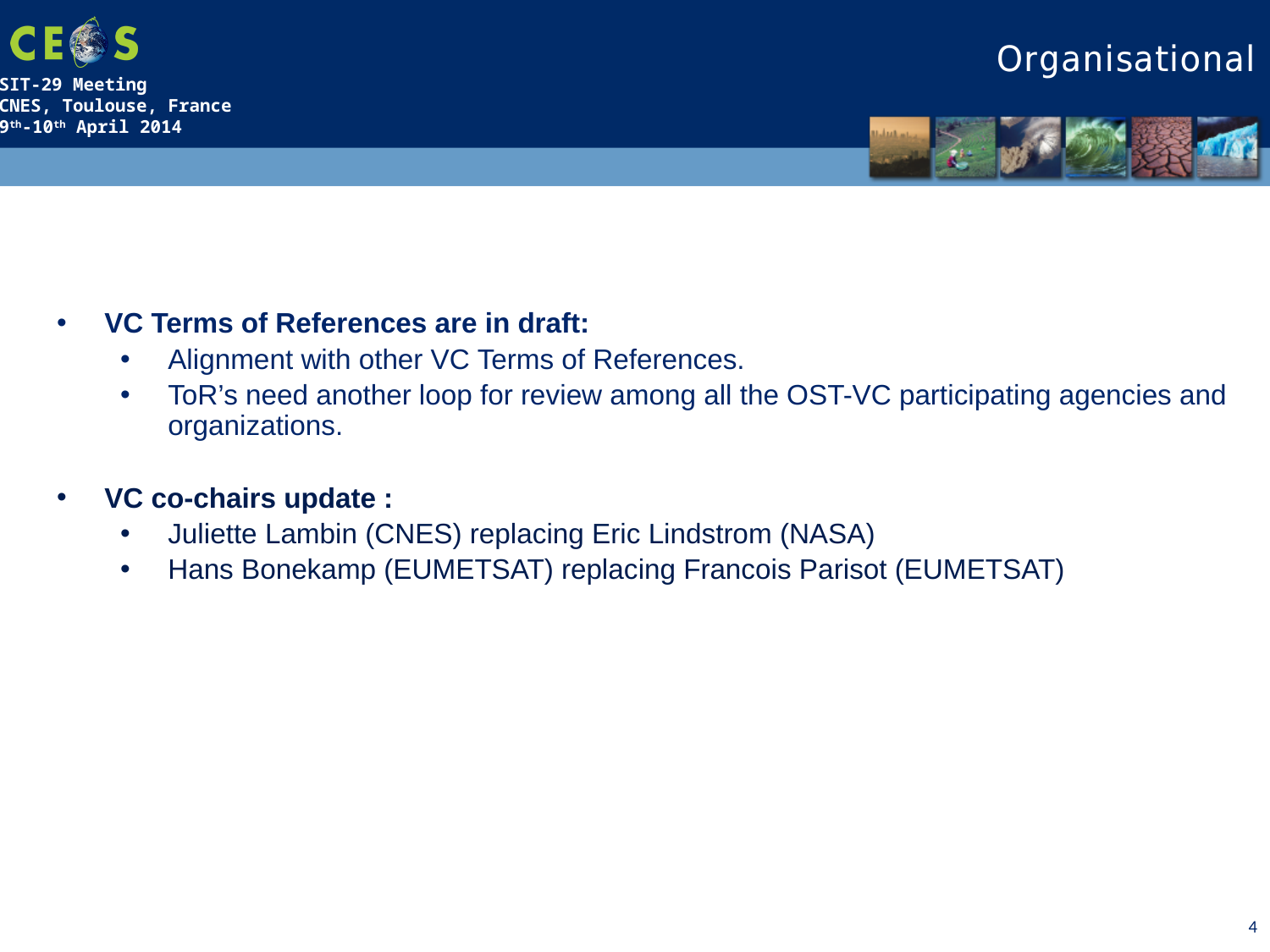

Organisational

VC Terms of References are in draft:
Alignment with other VC Terms of References.
ToR’s need another loop for review among all the OST-VC participating agencies and organizations.

VC co-chairs update :
Juliette Lambin (CNES) replacing Eric Lindstrom (NASA)
Hans Bonekamp (EUMETSAT) replacing Francois Parisot (EUMETSAT)
4